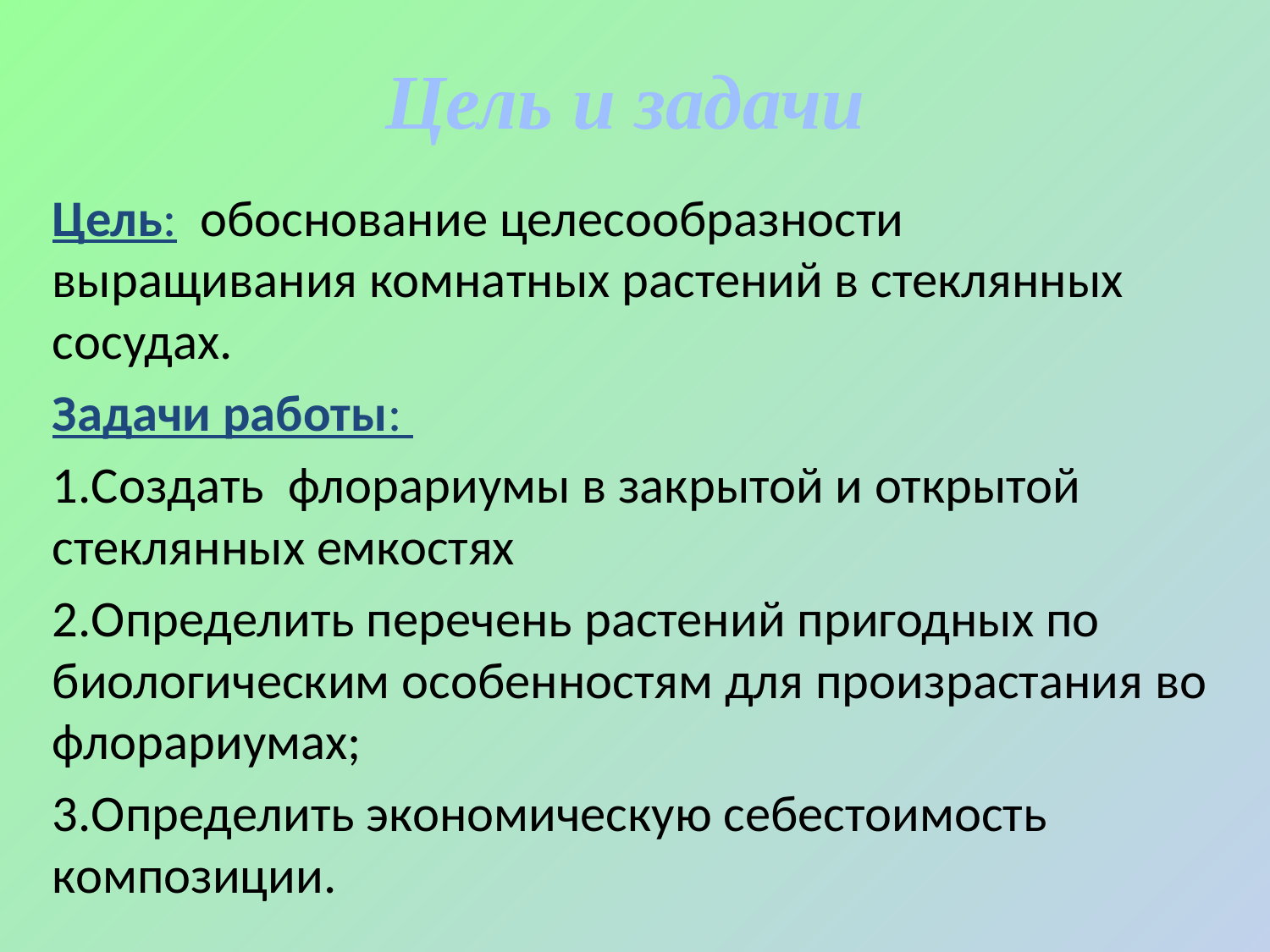

# Цель и задачи
Цель:  обоснование целесообразности  выращивания комнатных растений в стеклянных сосудах.
Задачи работы:
1.Создать  флорариумы в закрытой и открытой стеклянных емкостях
2.Определить перечень растений пригодных по биологическим особенностям для произрастания во флорариумах;
3.Определить экономическую себестоимость композиции.